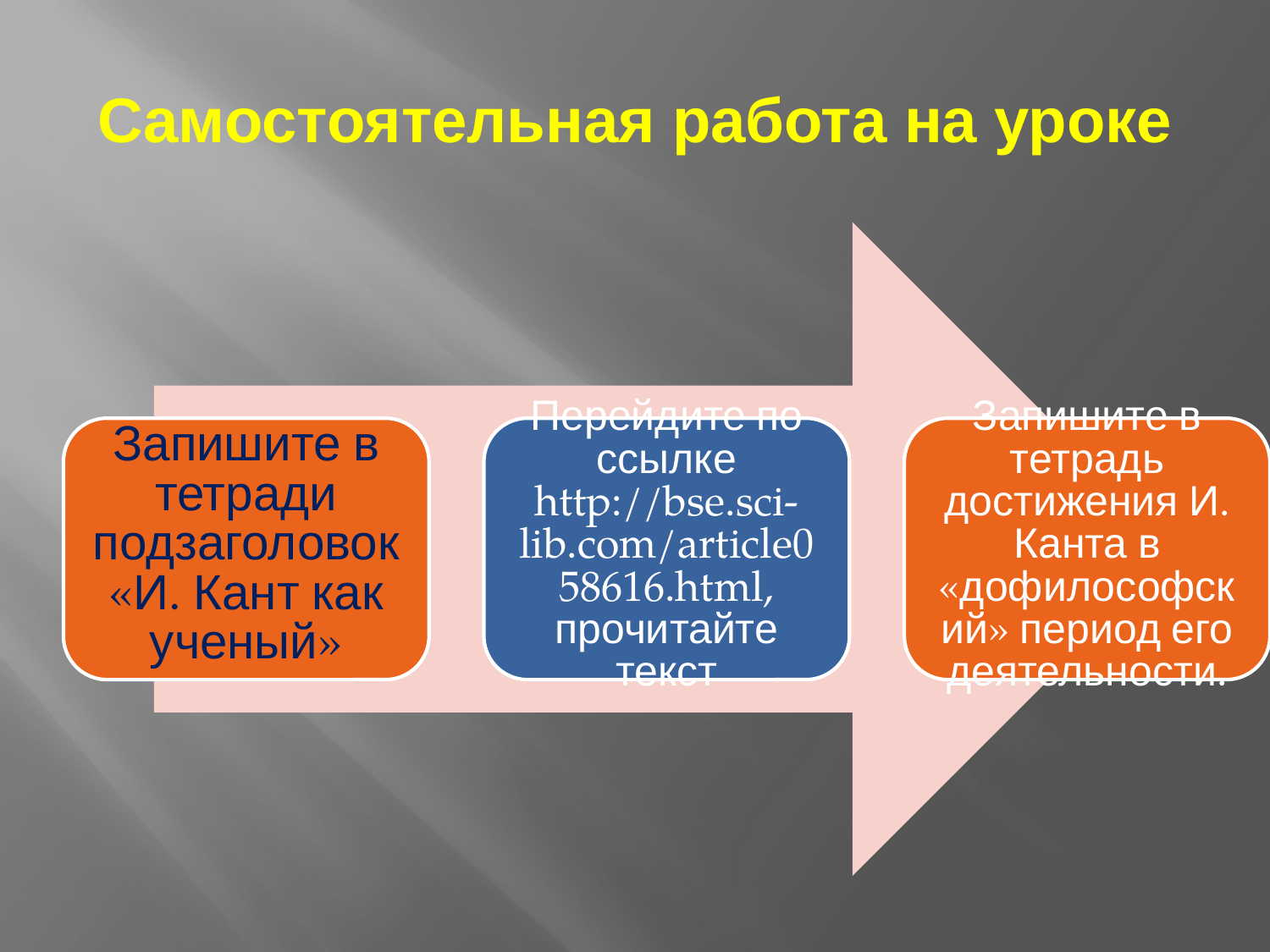

# Самостоятельная работа на уроке
Запишите в тетради подзаголовок «И. Кант как ученый»
Перейдите по ссылке http://bse.sci-lib.com/article058616.html, прочитайте текст
Запишите в тетрадь достижения И. Канта в «дофилософский» период его деятельности.